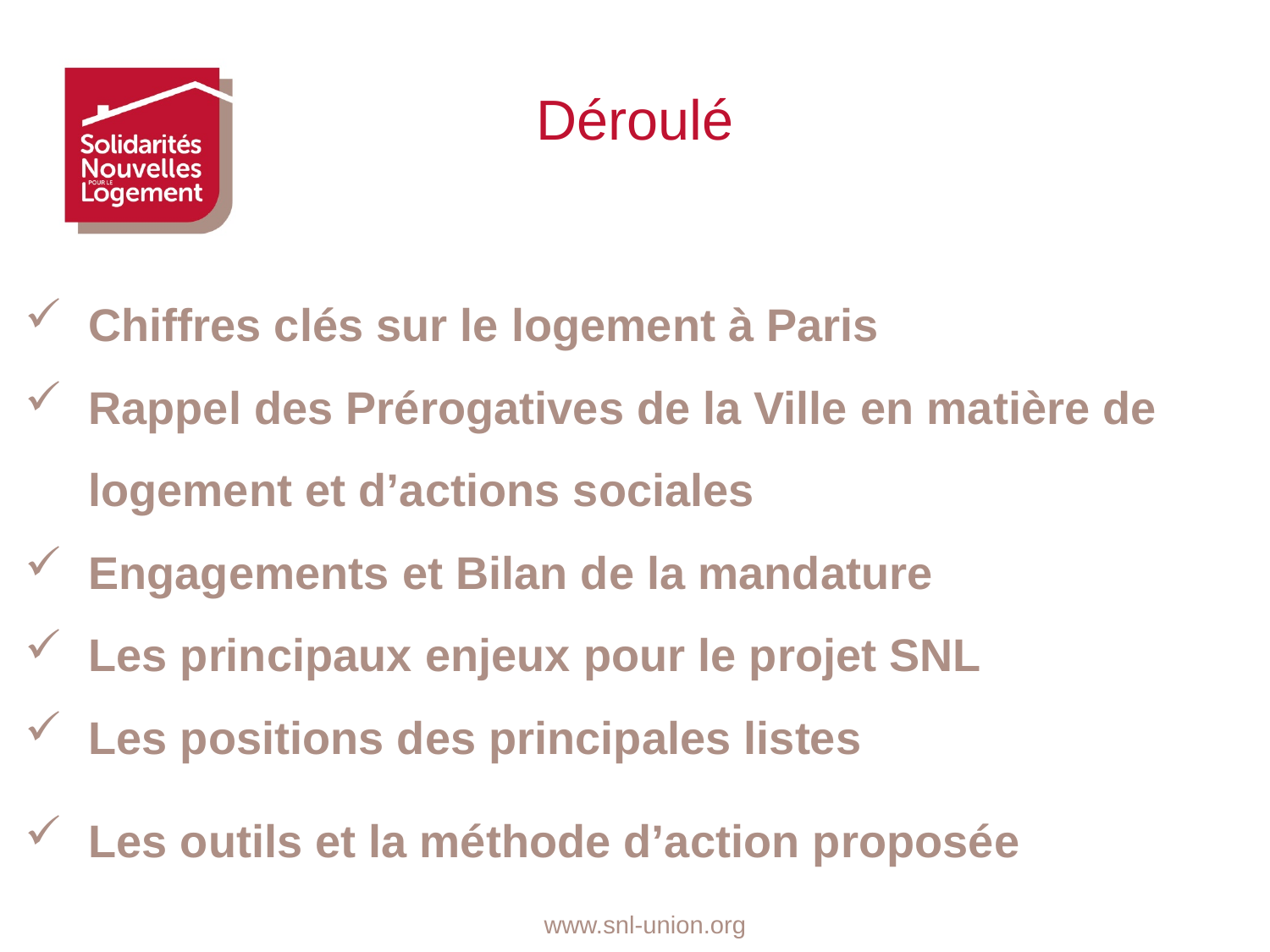

# Déroulé
Chiffres clés sur le logement à Paris
Rappel des Prérogatives de la Ville en matière de logement et d’actions sociales
Engagements et Bilan de la mandature
Les principaux enjeux pour le projet SNL
Les positions des principales listes
Les outils et la méthode d’action proposée